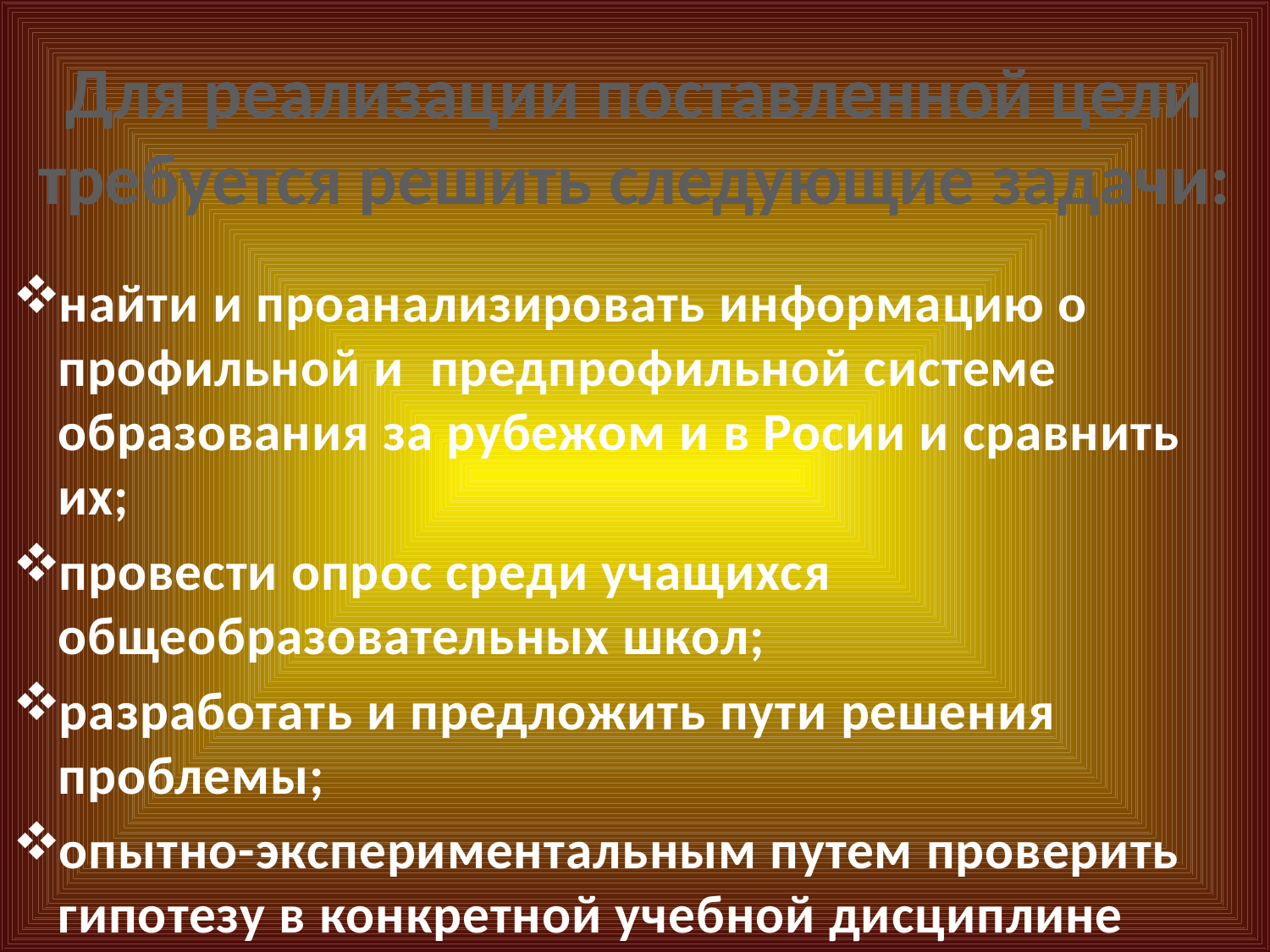

# Для реализации поставленной цели требуется решить следующие задачи:
найти и проанализировать информацию о профильной и  предпрофильной системе образования за рубежом и в Росии и сравнить их;
провести опрос среди учащихся общеобразовательных школ;
разработать и предложить пути решения проблемы;
опытно-экспериментальным путем проверить гипотезу в конкретной учебной дисциплине